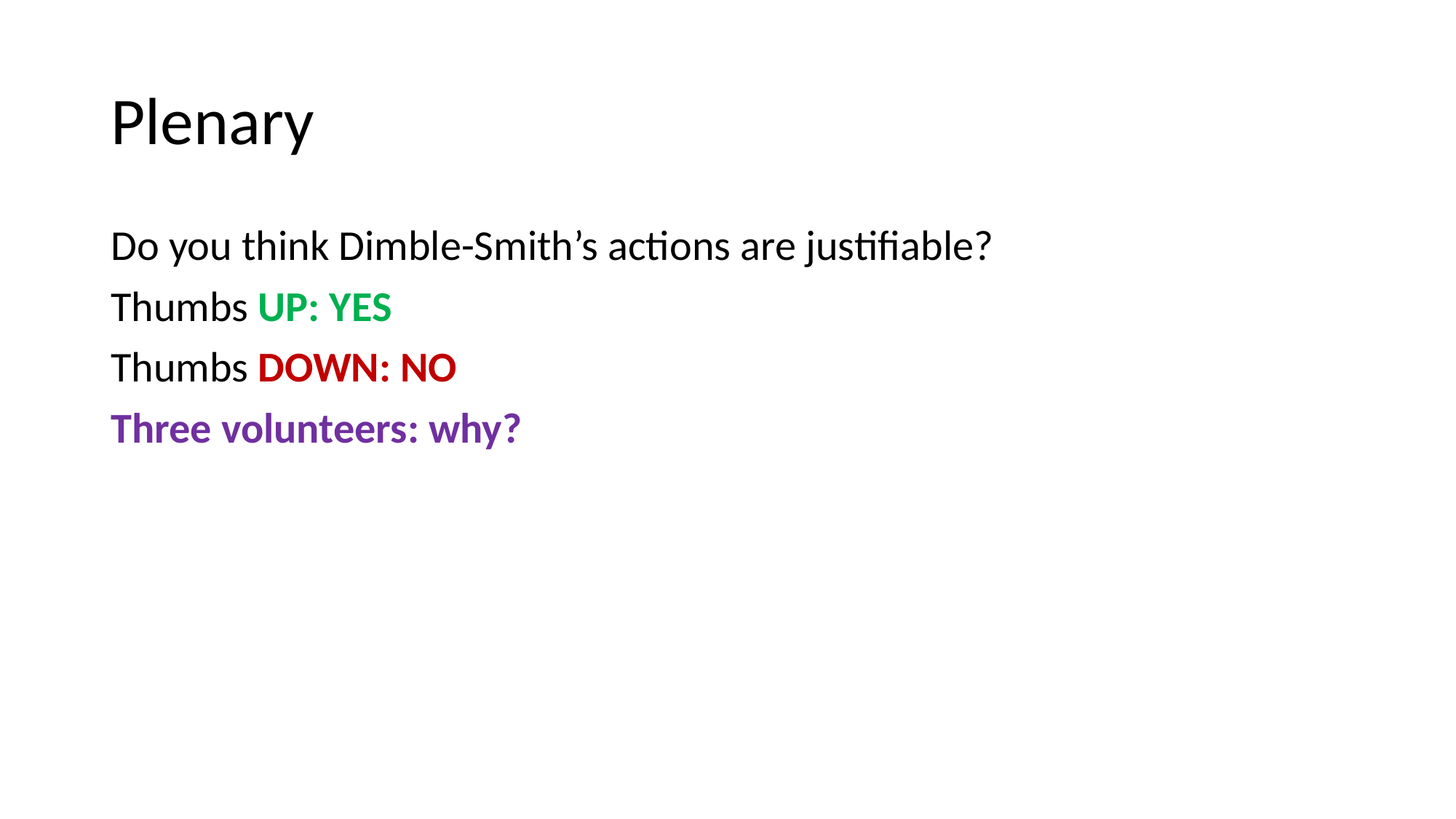

# Plenary
Do you think Dimble-Smith’s actions are justifiable?
Thumbs UP: YES
Thumbs DOWN: NO
Three volunteers: why?